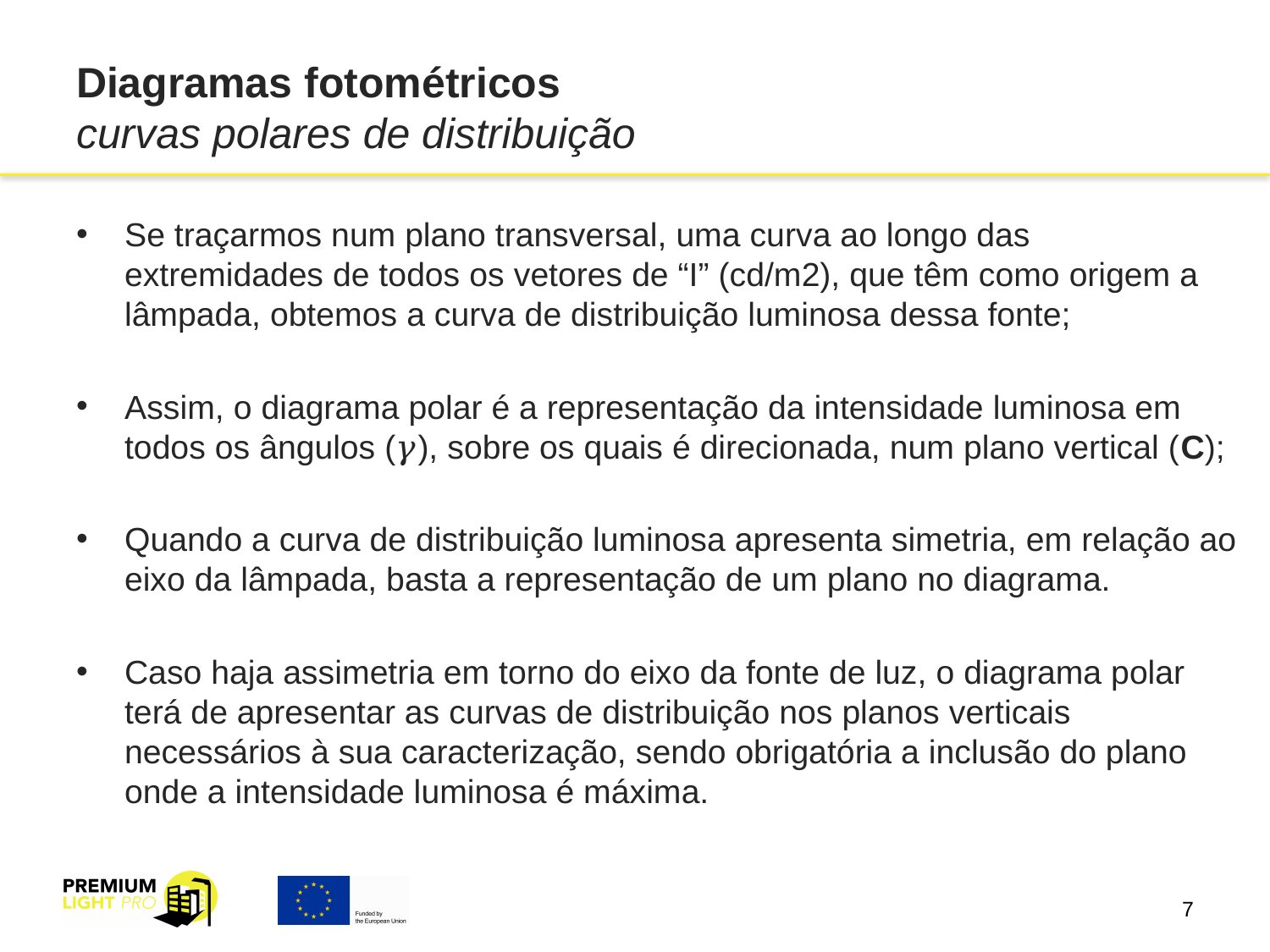

# Diagramas fotométricos curvas polares de distribuição
Se traçarmos num plano transversal, uma curva ao longo das extremidades de todos os vetores de “I” (cd/m2), que têm como origem a lâmpada, obtemos a curva de distribuição luminosa dessa fonte;

Assim, o diagrama polar é a representação da intensidade luminosa em todos os ângulos (𝛾), sobre os quais é direcionada, num plano vertical (C);

Quando a curva de distribuição luminosa apresenta simetria, em relação ao eixo da lâmpada, basta a representação de um plano no diagrama.

Caso haja assimetria em torno do eixo da fonte de luz, o diagrama polar terá de apresentar as curvas de distribuição nos planos verticais necessários à sua caracterização, sendo obrigatória a inclusão do plano onde a intensidade luminosa é máxima.